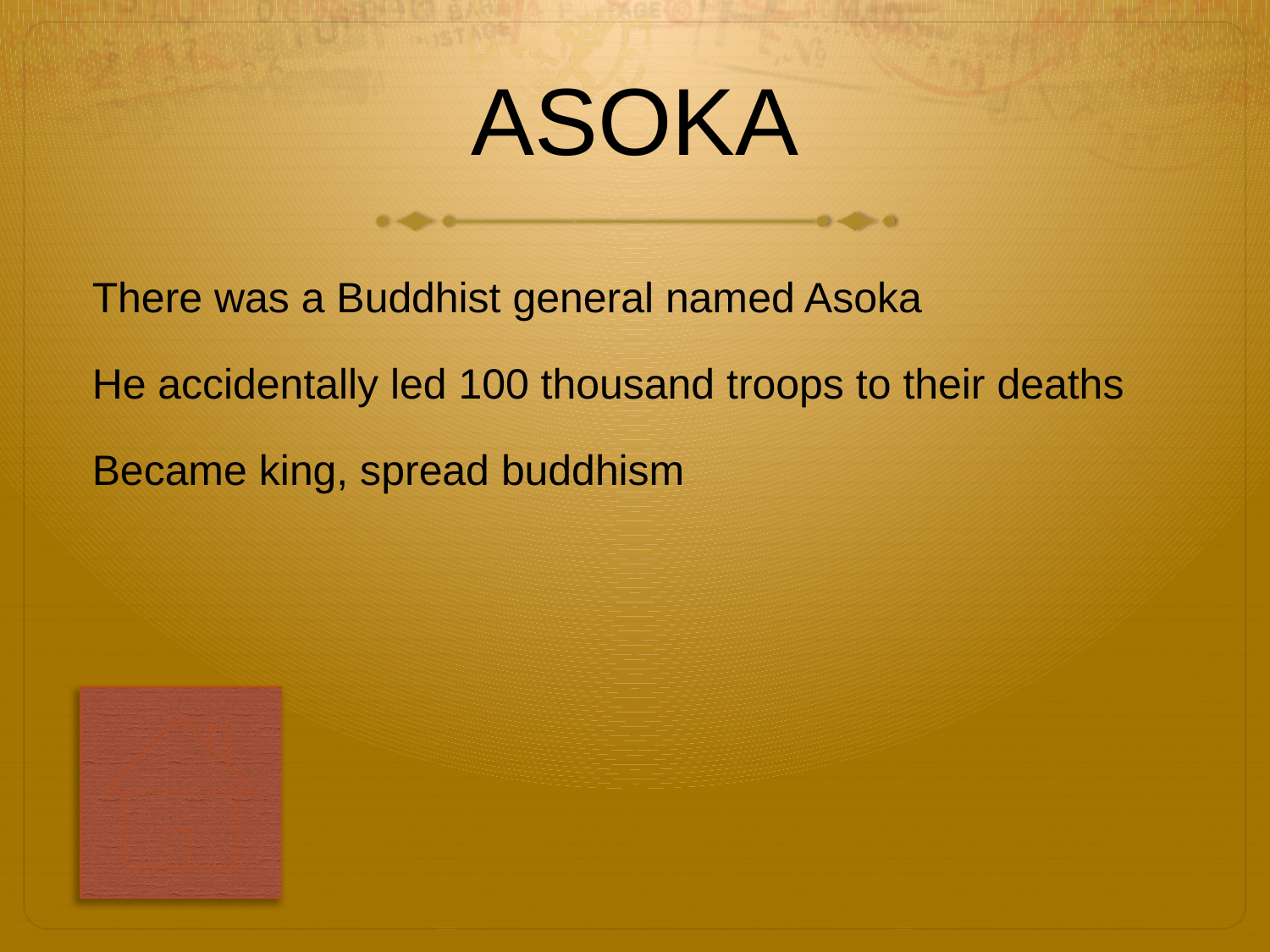

# ASOKA
There was a Buddhist general named Asoka
He accidentally led 100 thousand troops to their deaths
Became king, spread buddhism